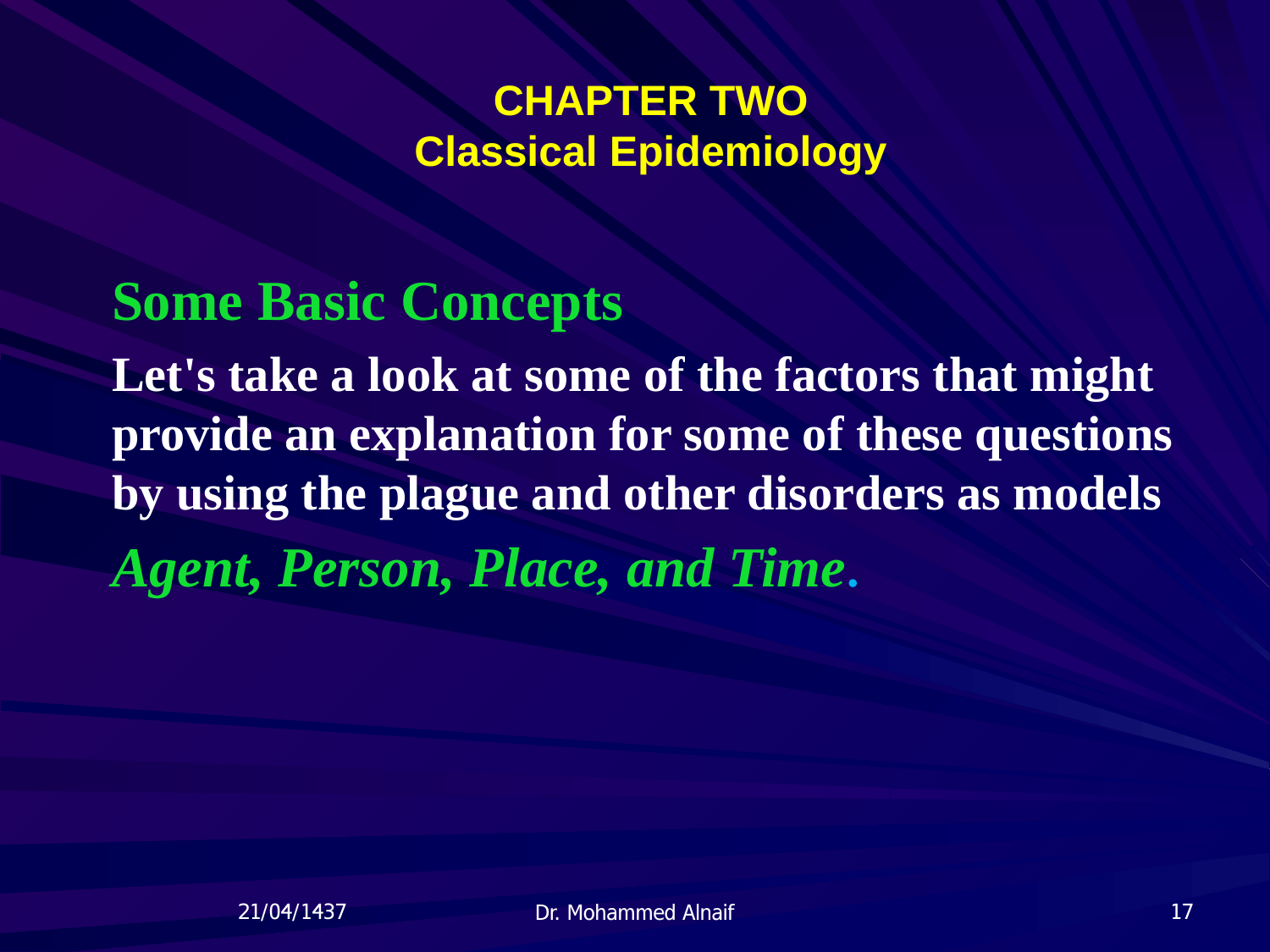

# CHAPTER TWO Classical Epidemiology
Some Basic Concepts
Let's take a look at some of the factors that might provide an explanation for some of these questions by using the plague and other disorders as models
Agent, Person, Place, and Time.
21/04/1437
17
Dr. Mohammed Alnaif